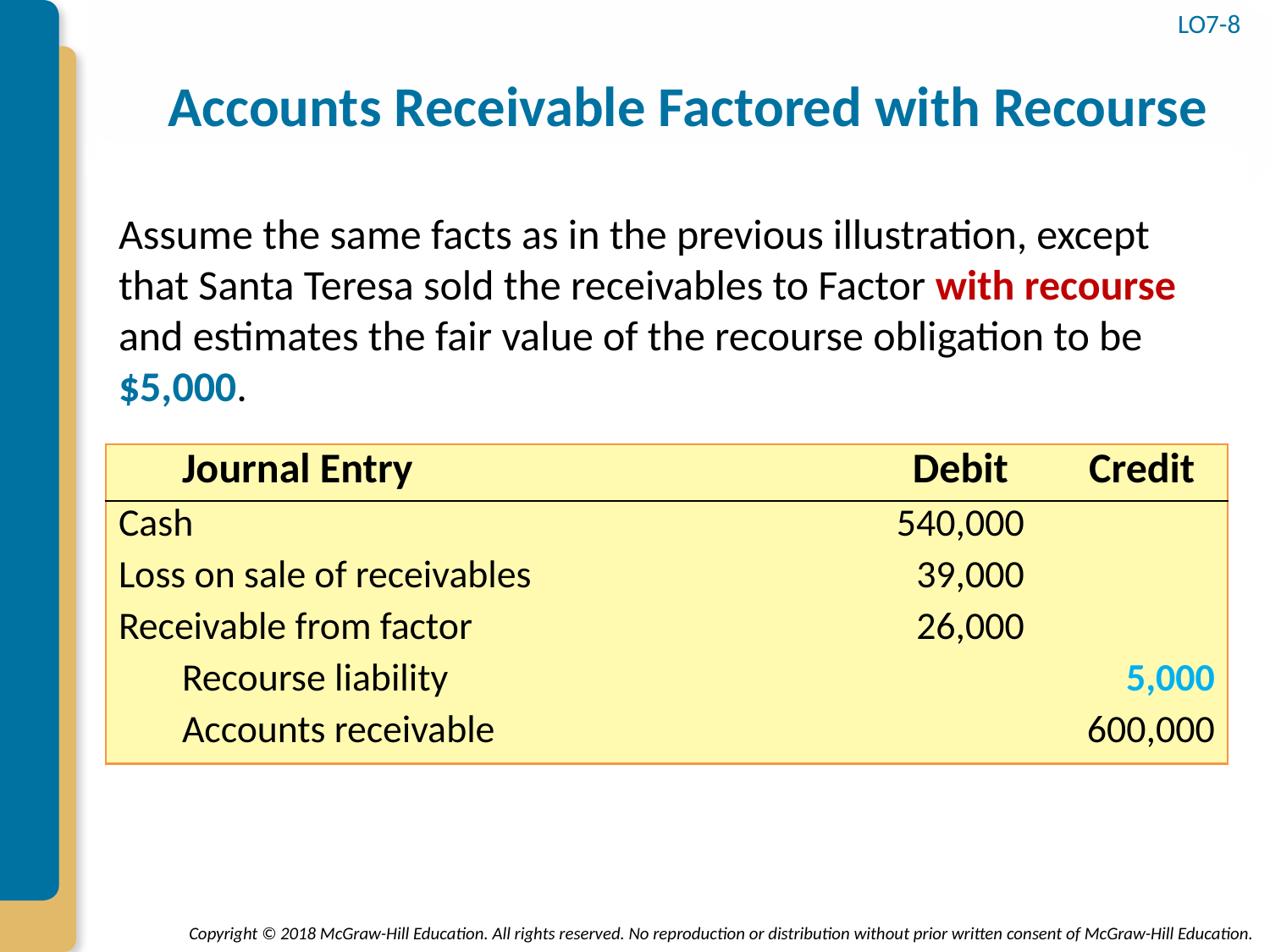

# Accounts Receivable Factored with Recourse
LO7-8
Assume the same facts as in the previous illustration, except that Santa Teresa sold the receivables to Factor with recourse and estimates the fair value of the recourse obligation to be $5,000.
| Journal Entry | Debit | Credit |
| --- | --- | --- |
| Cash | 540,000 |  |
| Loss on sale of receivables | 39,000 |  |
| Receivable from factor | 26,000 |  |
| Recourse liability |  | 5,000 |
| Accounts receivable |  | 600,000 |